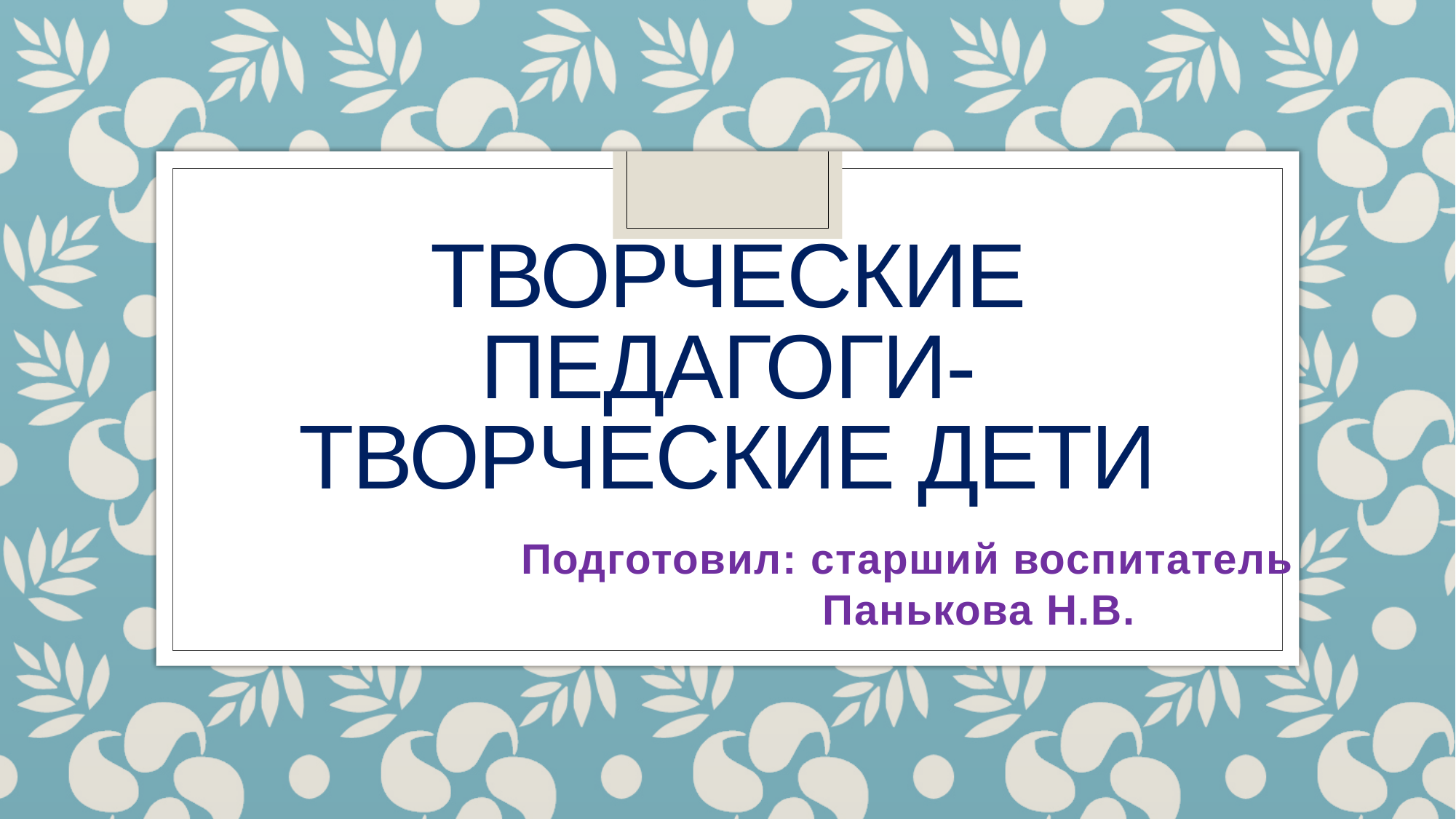

# Творческие педагоги-творческие дети
Подготовил: старший воспитатель
          Панькова Н.В.